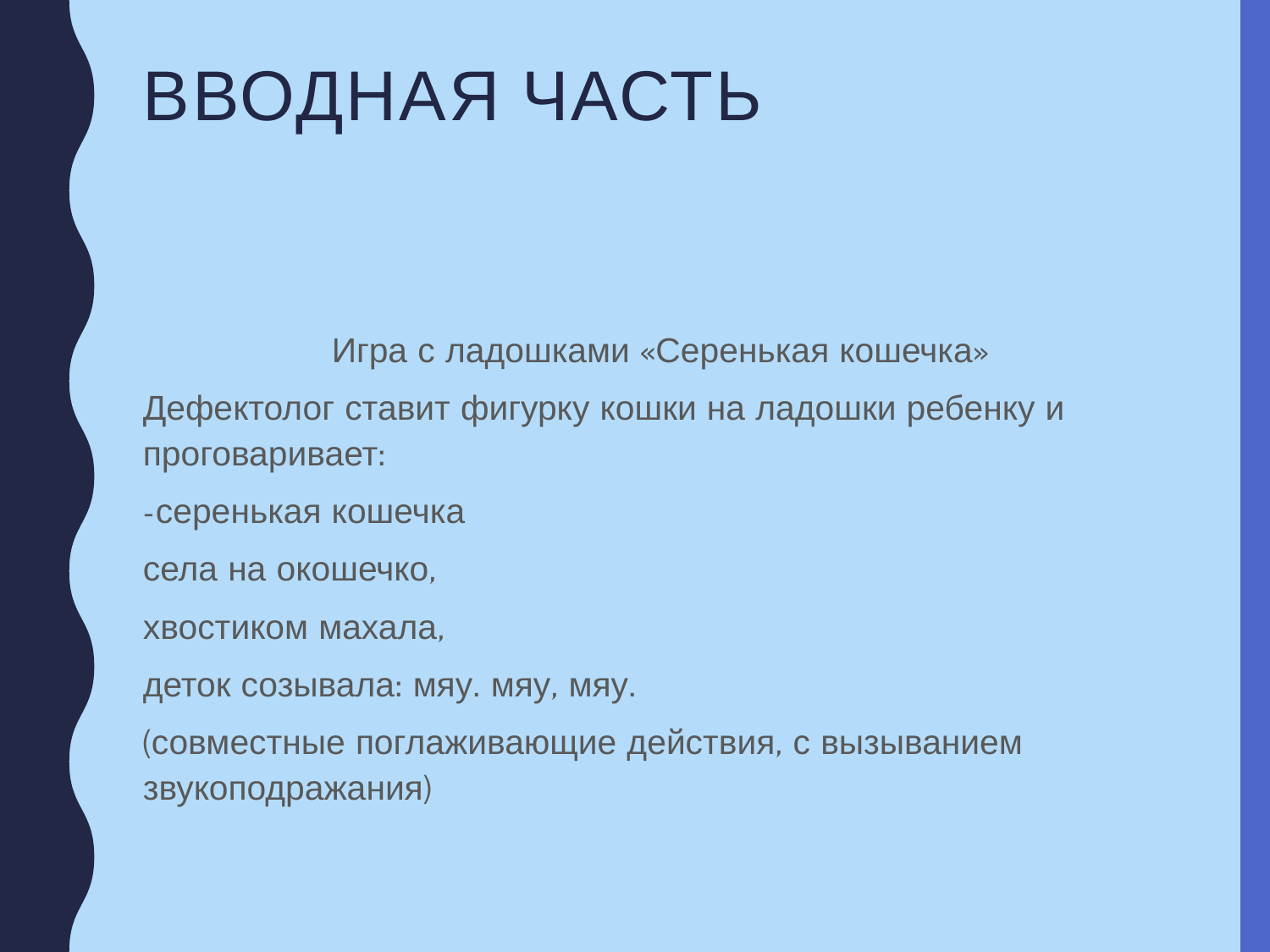

# Вводная часть
Игра с ладошками «Серенькая кошечка»
Дефектолог ставит фигурку кошки на ладошки ребенку и проговаривает:
-серенькая кошечка
села на окошечко,
хвостиком махала,
деток созывала: мяу. мяу, мяу.
(совместные поглаживающие действия, с вызыванием звукоподражания)